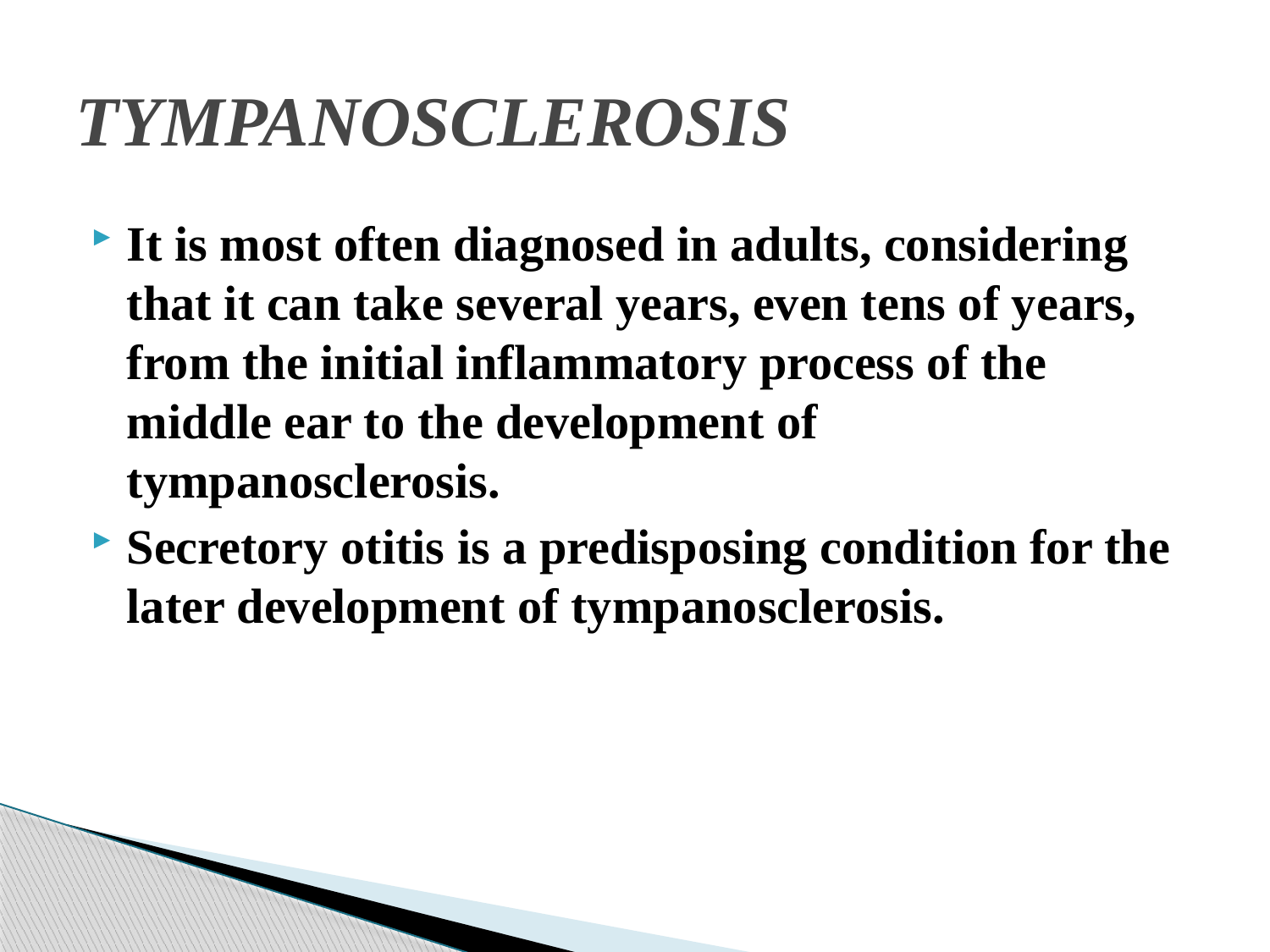

# TYMPANOSCLEROSIS
It is most often diagnosed in adults, considering that it can take several years, even tens of years, from the initial inflammatory process of the middle ear to the development of tympanosclerosis.
Secretory otitis is a predisposing condition for the later development of tympanosclerosis.